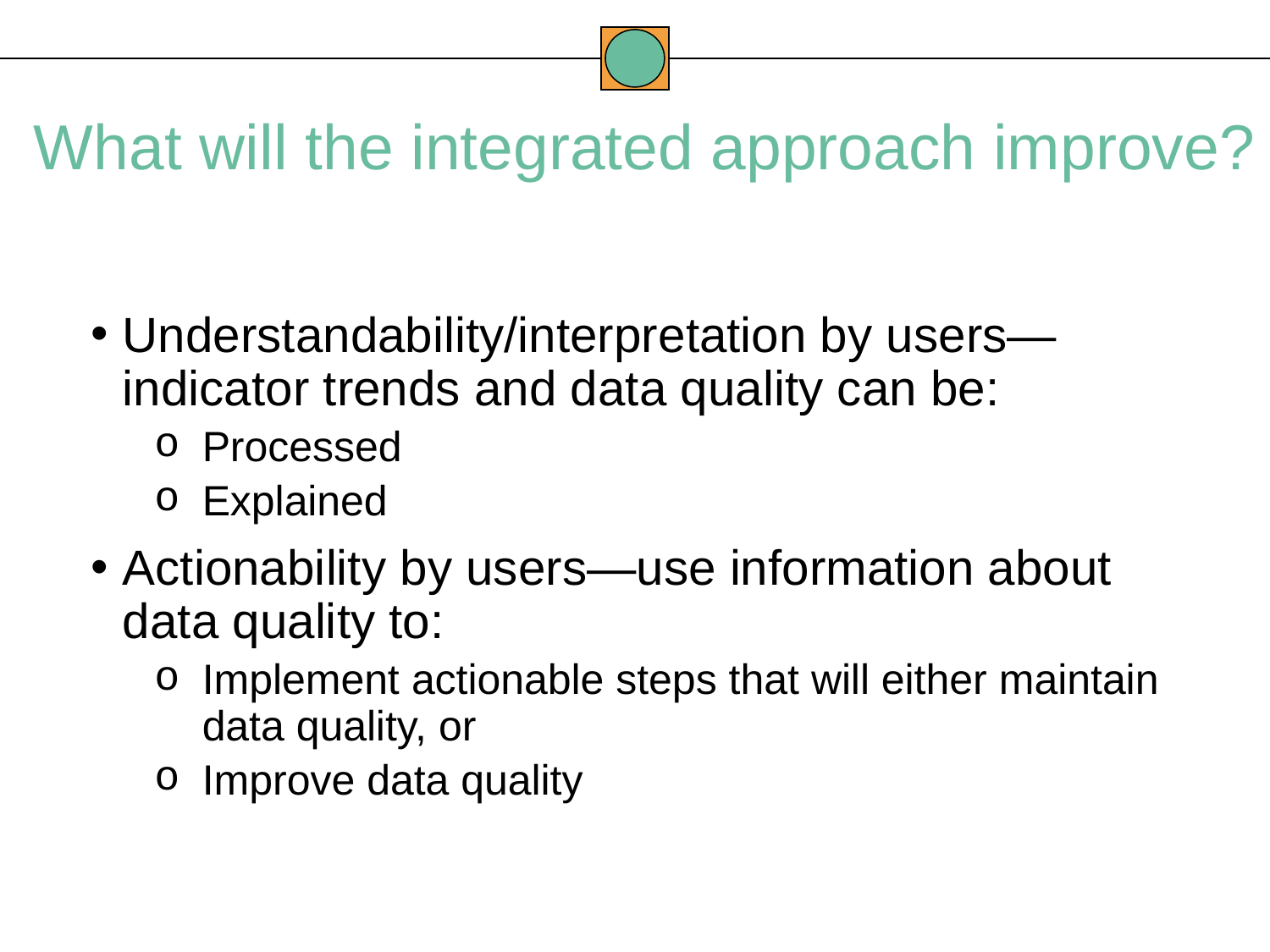

What will the integrated approach improve?
Understandability/interpretation by users— indicator trends and data quality can be:
Processed
Explained
Actionability by users—use information about data quality to:
Implement actionable steps that will either maintain data quality, or
Improve data quality